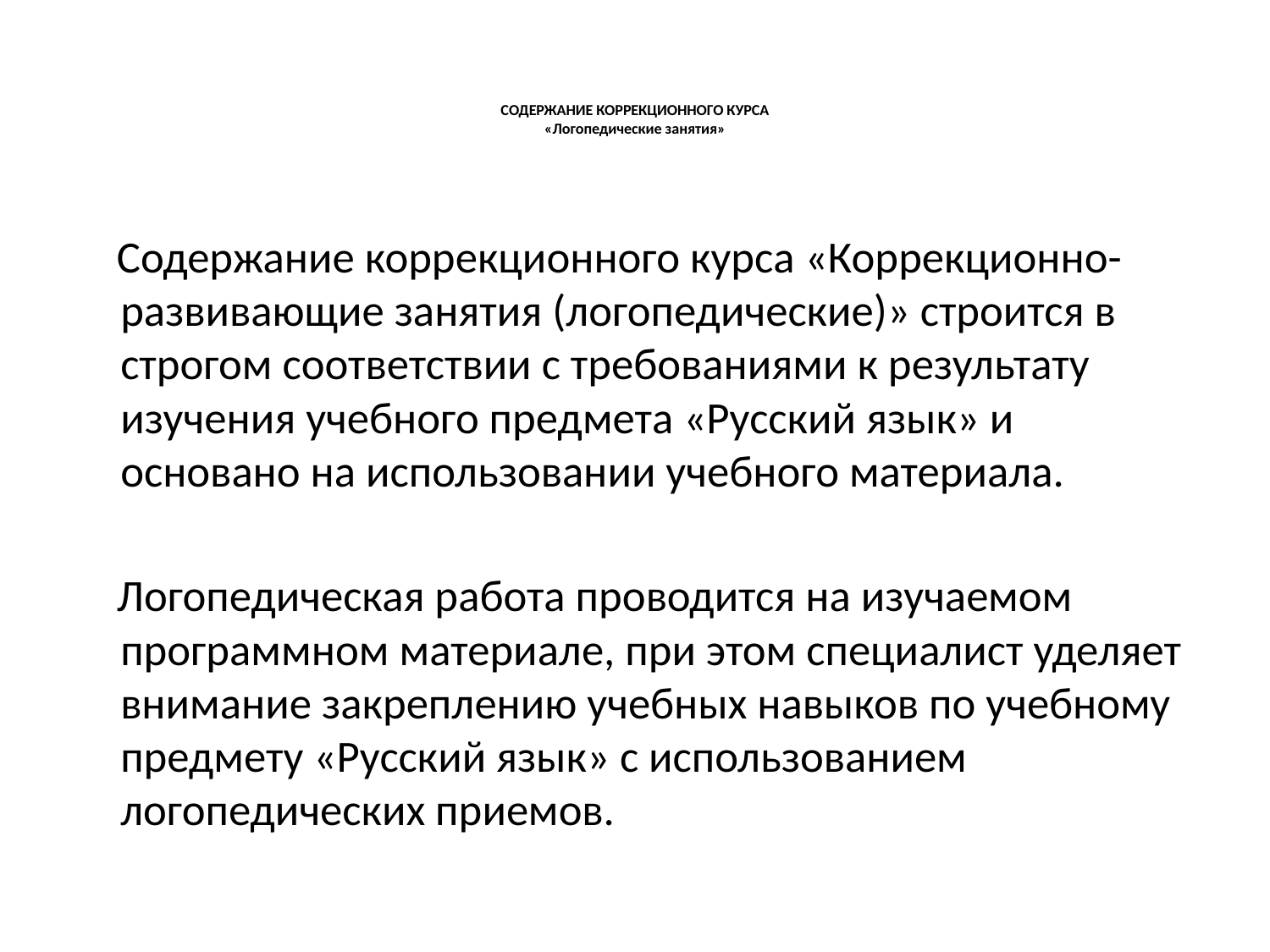

# СОДЕРЖАНИЕ КОРРЕКЦИОННОГО КУРСА «Логопедические занятия»
    Содержание коррекционного курса «Коррекционно-развивающие занятия (логопедические)» строится в строгом соответствии с требованиями к результату изучения учебного предмета «Русский язык» и основано на использовании учебного материала.

    Логопедическая работа проводится на изучаемом программном материале, при этом специалист уделяет внимание закреплению учебных навыков по учебному предмету «Русский язык» с использованием логопедических приемов.